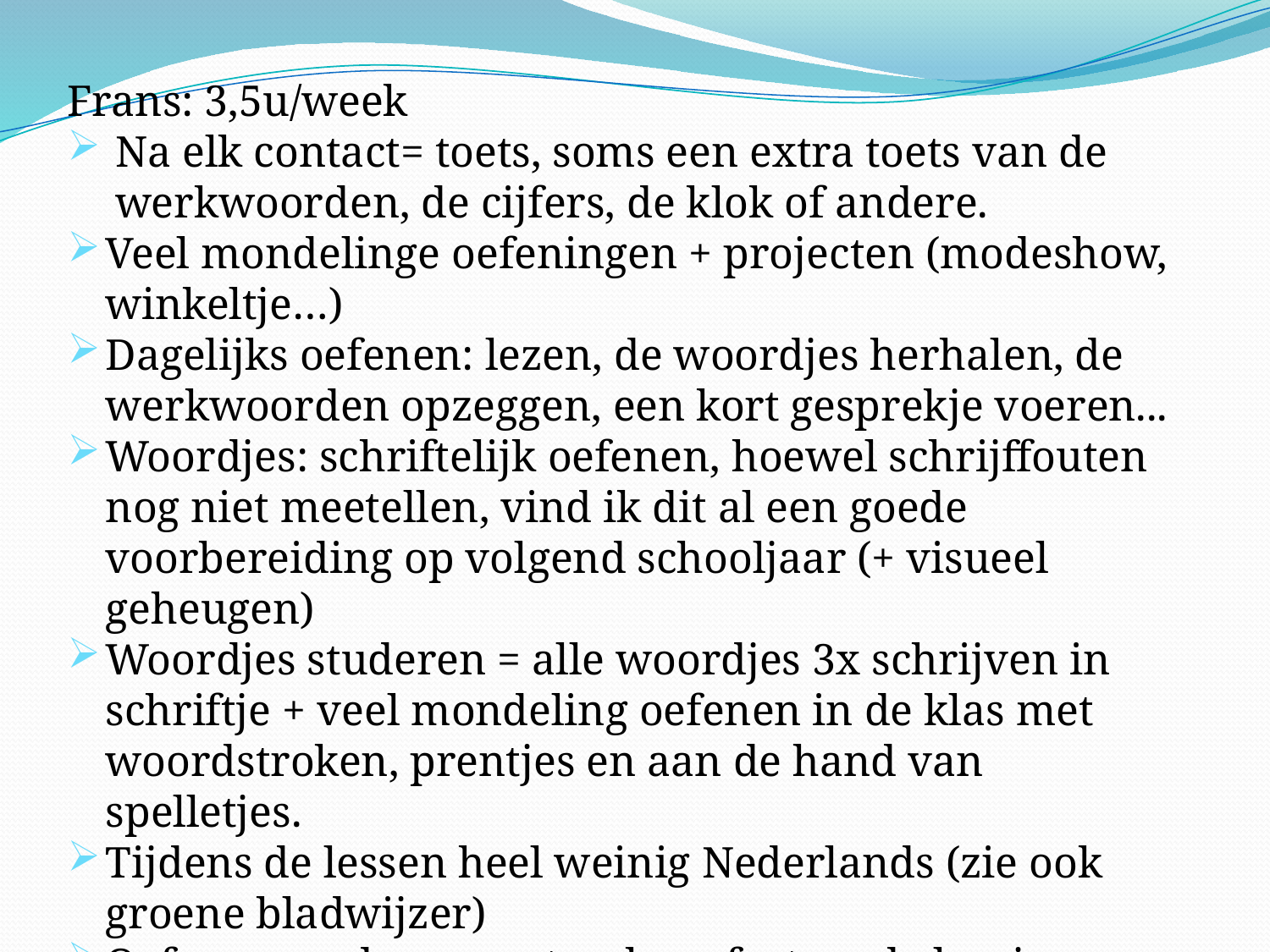

Frans: 3,5u/week
Na elk contact= toets, soms een extra toets van de werkwoorden, de cijfers, de klok of andere.
Veel mondelinge oefeningen + projecten (modeshow, winkeltje…)
Dagelijks oefenen: lezen, de woordjes herhalen, de werkwoorden opzeggen, een kort gesprekje voeren...
Woordjes: schriftelijk oefenen, hoewel schrijffouten nog niet meetellen, vind ik dit al een goede voorbereiding op volgend schooljaar (+ visueel geheugen)
Woordjes studeren = alle woordjes 3x schrijven in schriftje + veel mondeling oefenen in de klas met woordstroken, prentjes en aan de hand van spelletjes.
Tijdens de lessen heel weinig Nederlands (zie ook groene bladwijzer)
Oefenen op de computer: beaufort zesde leerjaar intikken op google